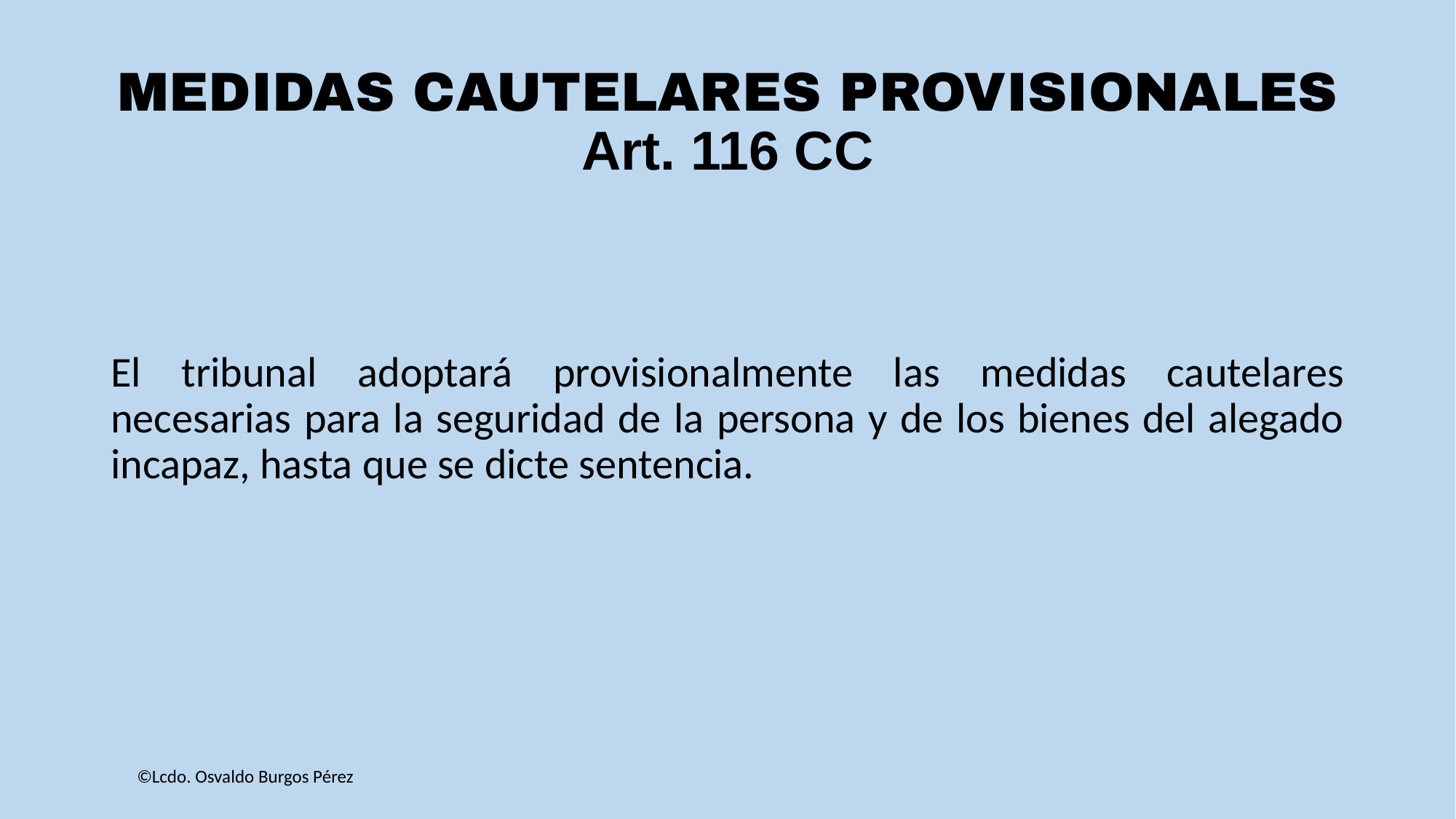

# MEDIDAS CAUTELARES PROVISIONALES Art. 116 CC

El tribunal adoptará provisionalmente las medidas cautelares necesarias para la seguridad de la persona y de los bienes del alegado incapaz, hasta que se dicte sentencia.
©Lcdo. Osvaldo Burgos Pérez